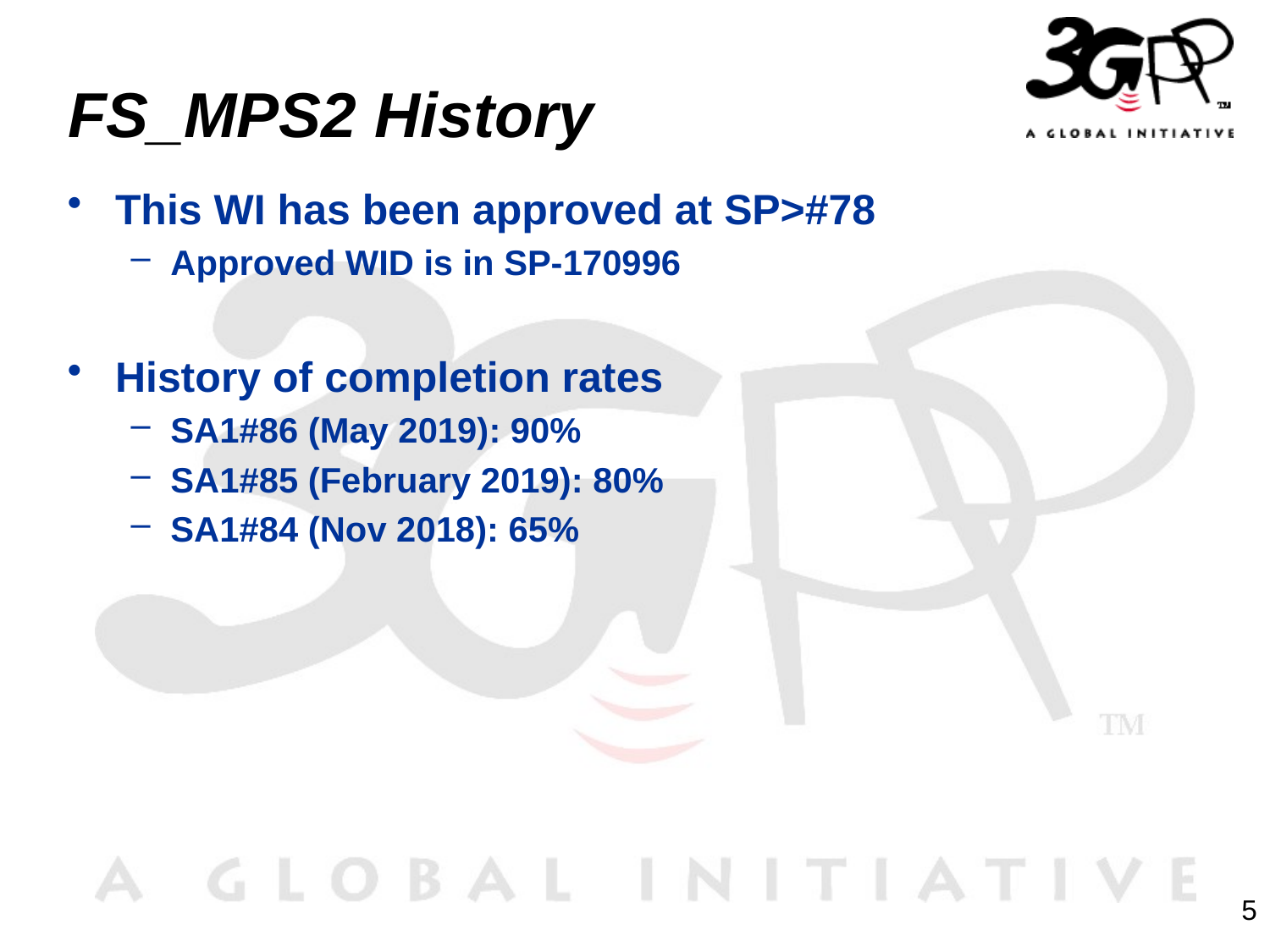

# FS_MPS2 History
This WI has been approved at SP>#78
Approved WID is in SP-170996

History of completion rates
SA1#86 (May 2019): 90%
SA1#85 (February 2019): 80%
SA1#84 (Nov 2018): 65%
5